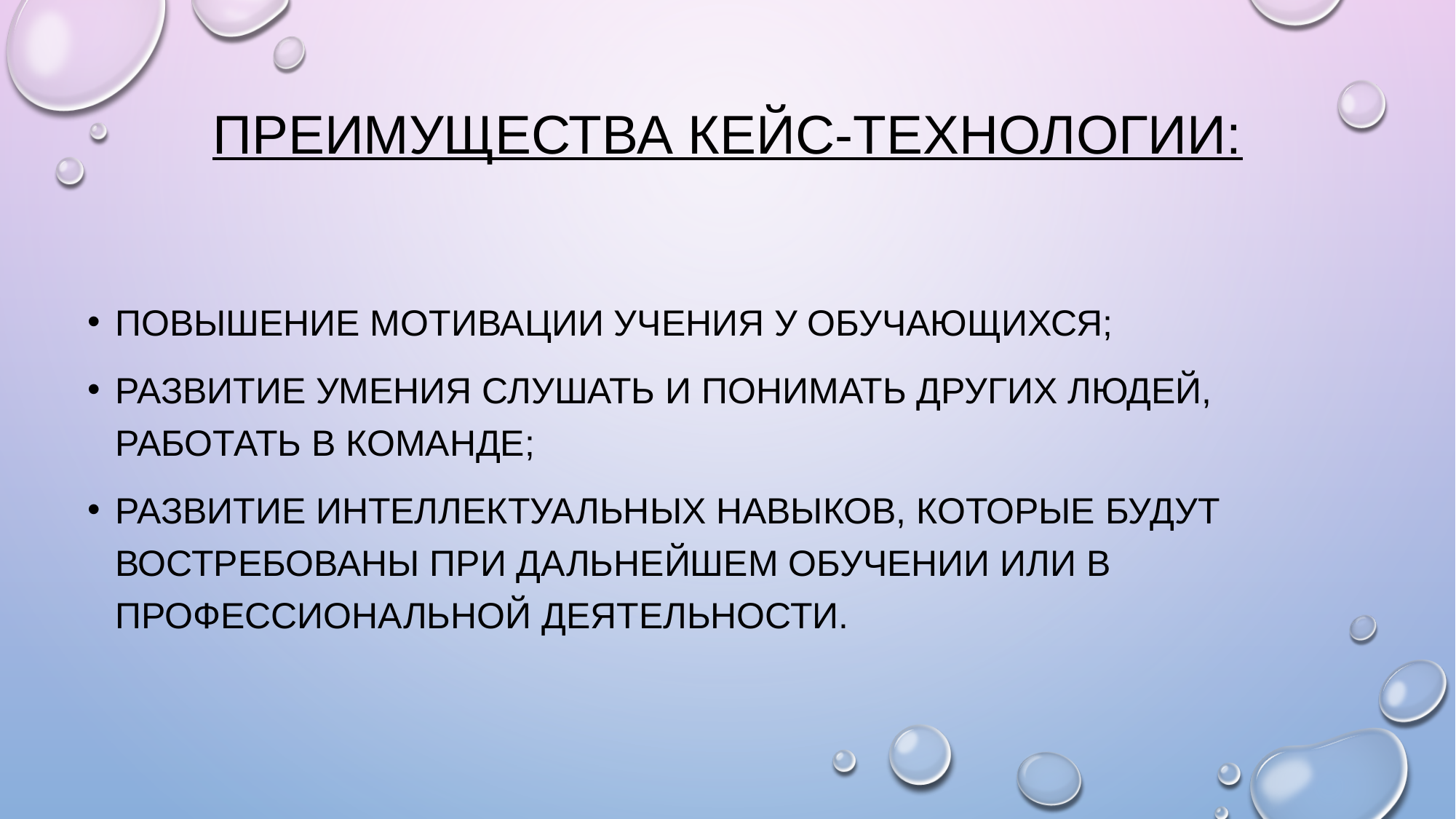

# Преимущества кейс-технологии:
повышение мотивации учения у обучающихся;
развитие умения слушать и понимать других людей, работать в команде;
развитие интеллектуальных навыков, которые будут востребованы при дальнейшем обучении или в профессиональной деятельности.